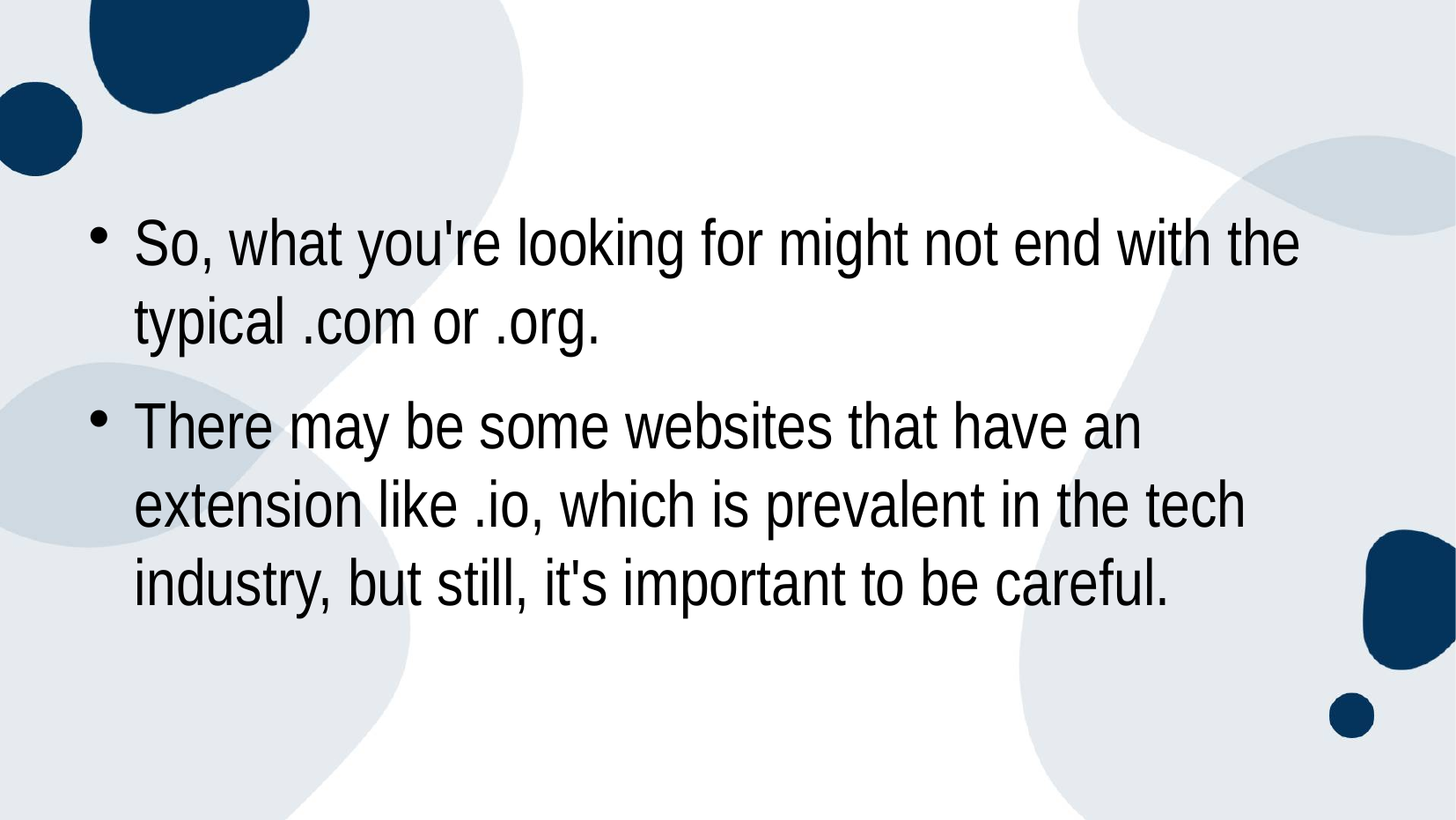

#
So, what you're looking for might not end with the typical .com or .org.
There may be some websites that have an extension like .io, which is prevalent in the tech industry, but still, it's important to be careful.